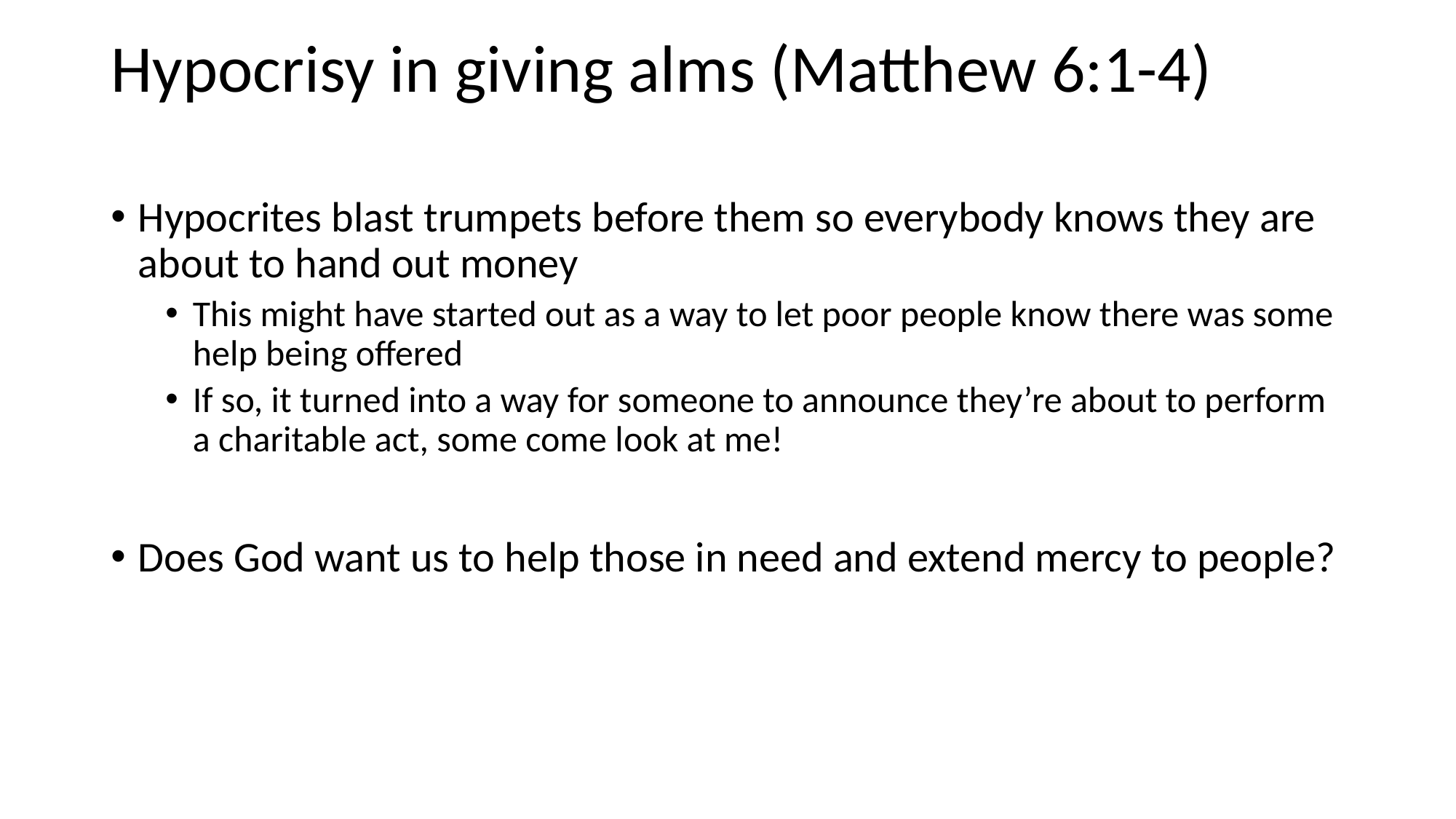

# Hypocrisy in giving alms (Matthew 6:1-4)

Hypocrites blast trumpets before them so everybody knows they are about to hand out money
This might have started out as a way to let poor people know there was some help being offered
If so, it turned into a way for someone to announce they’re about to perform a charitable act, some come look at me!

Does God want us to help those in need and extend mercy to people?